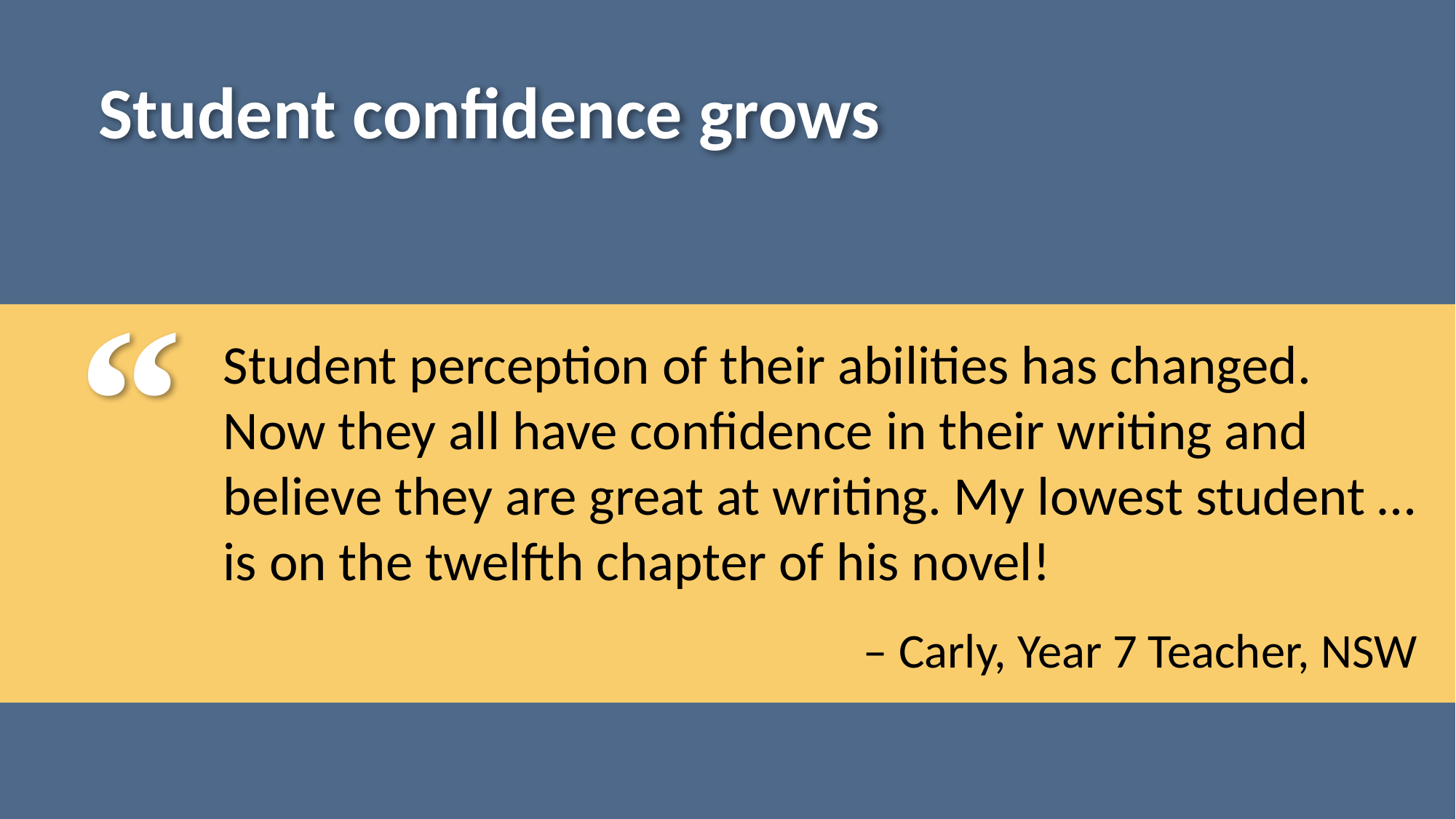

Student confidence grows
Student perception of their abilities has changed. Now they all have confidence in their writing and believe they are great at writing. My lowest student … is on the twelfth chapter of his novel!
					– Carly, Year 7 Teacher, NSW